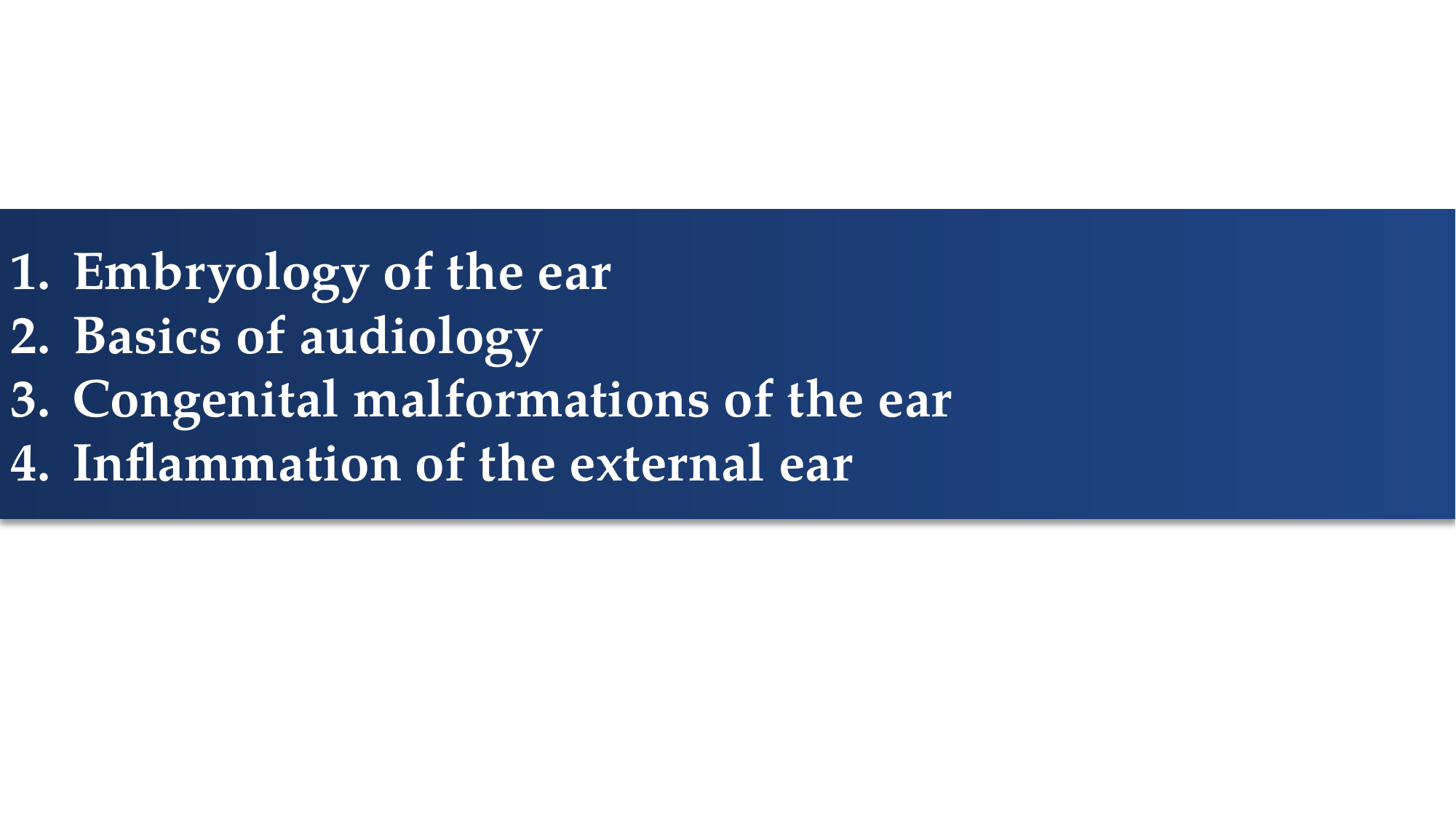

Embryology of the ear
Basics of audiology
Congenital malformations of the ear
Inflammation of the external ear